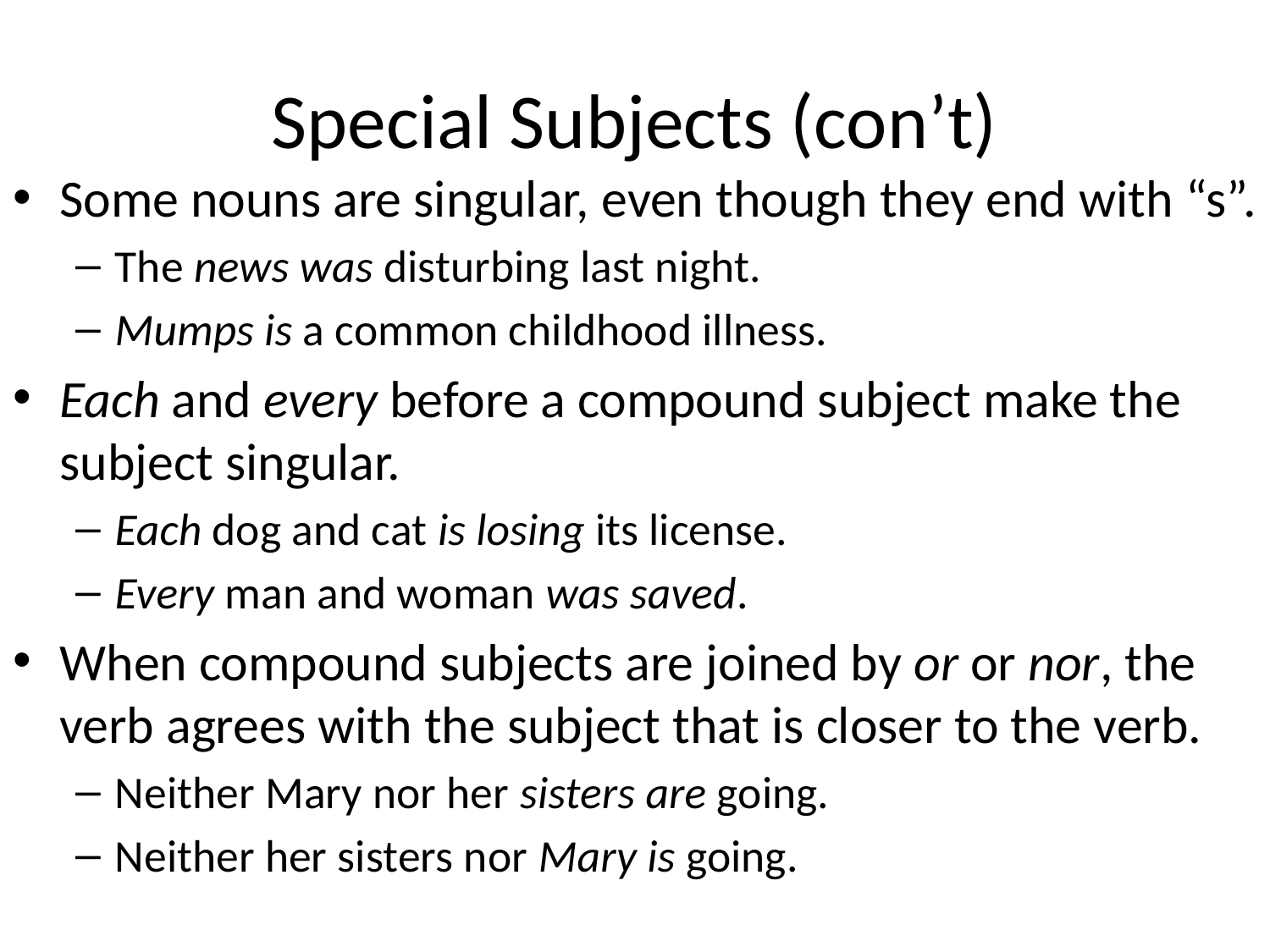

# Special Subjects (con’t)
Some nouns are singular, even though they end with “s”.
The news was disturbing last night.
Mumps is a common childhood illness.
Each and every before a compound subject make the subject singular.
Each dog and cat is losing its license.
Every man and woman was saved.
When compound subjects are joined by or or nor, the verb agrees with the subject that is closer to the verb.
Neither Mary nor her sisters are going.
Neither her sisters nor Mary is going.